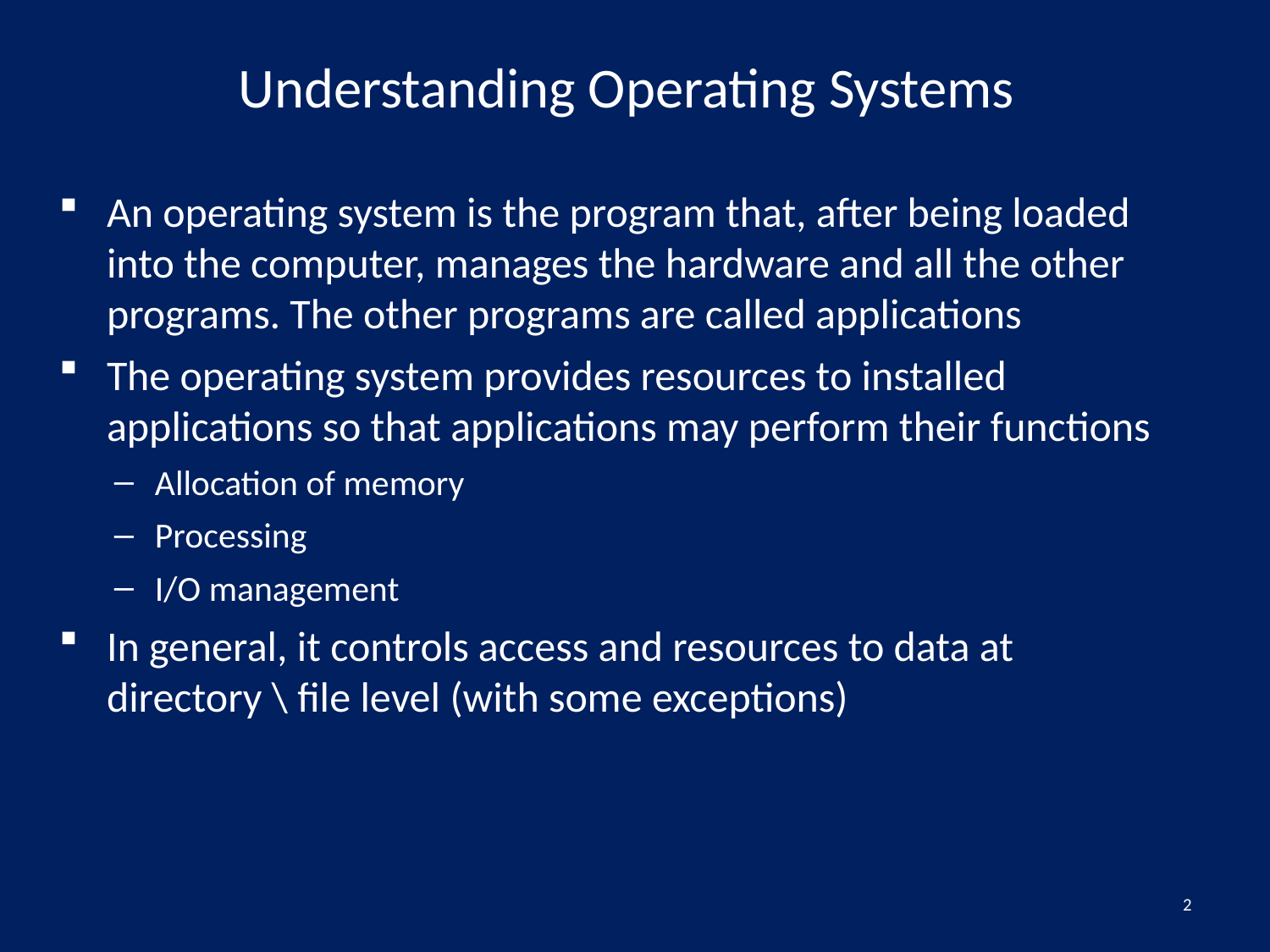

# Understanding Operating Systems
An operating system is the program that, after being loaded into the computer, manages the hardware and all the other programs. The other programs are called applications
The operating system provides resources to installed applications so that applications may perform their functions
Allocation of memory
Processing
I/O management
In general, it controls access and resources to data at directory \ file level (with some exceptions)